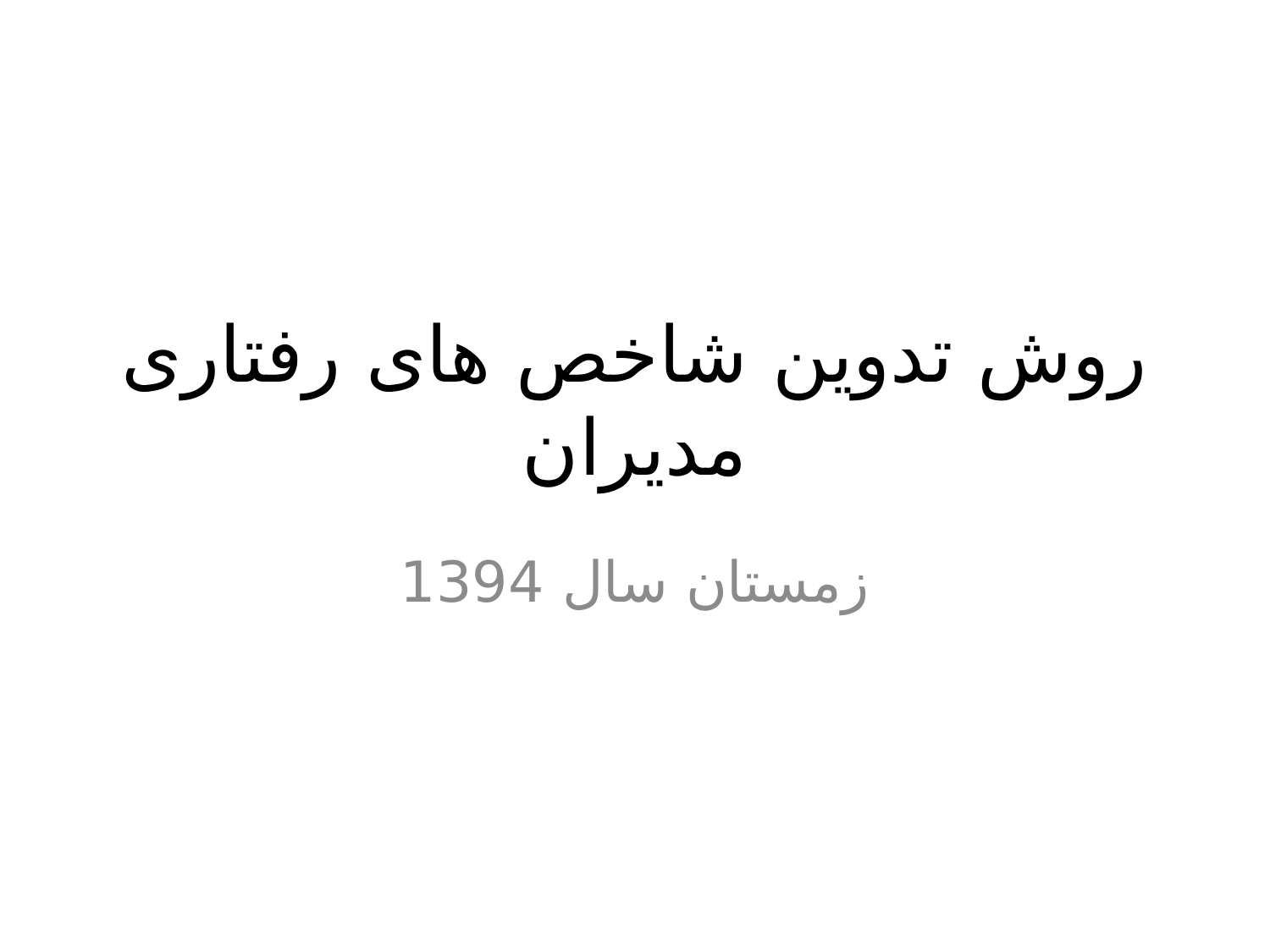

# روش تدوین شاخص های رفتاری مدیران
زمستان سال 1394